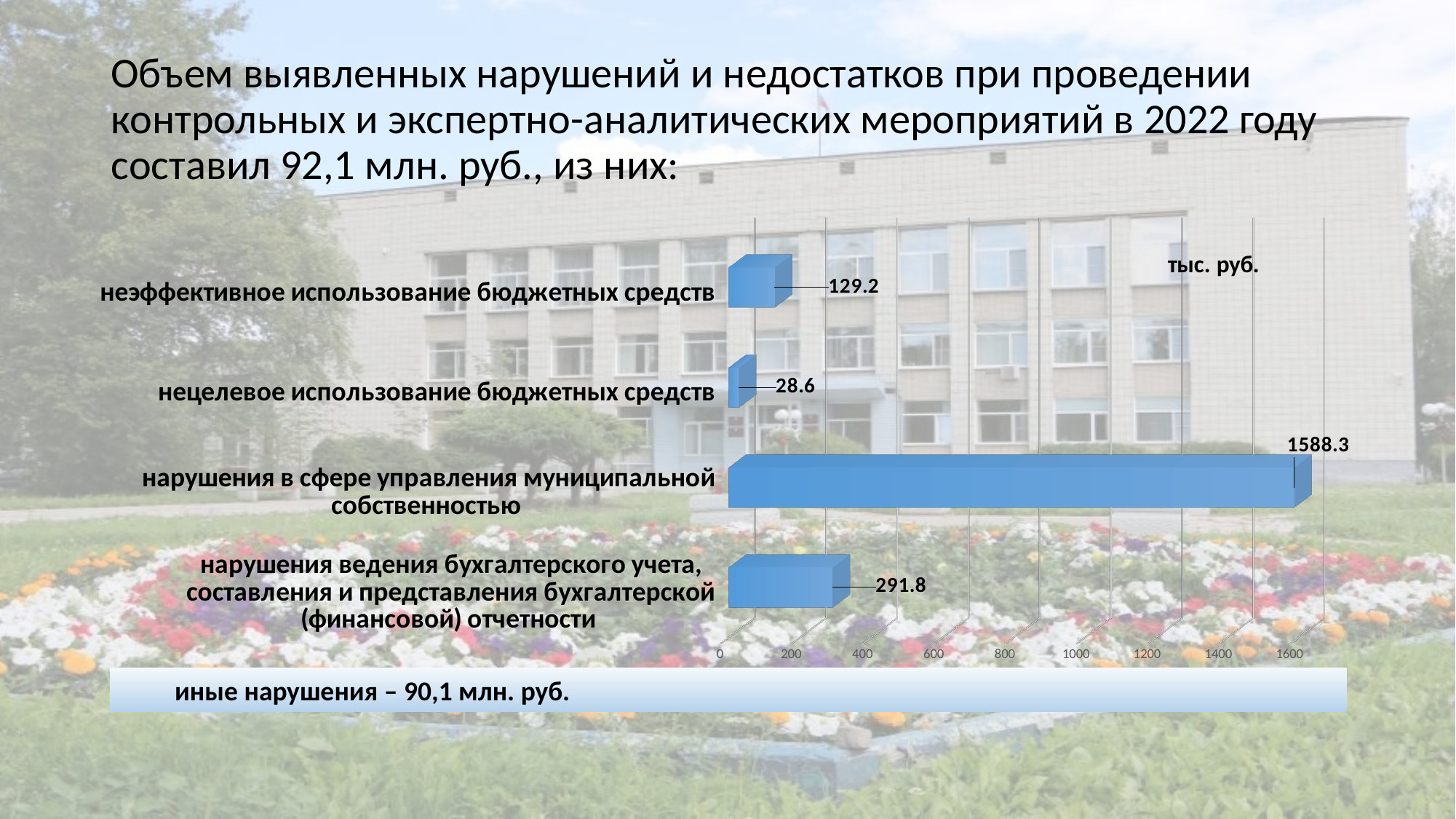

# Объем выявленных нарушений и недостатков при проведении контрольных и экспертно-аналитических мероприятий в 2022 году составил 92,1 млн. руб., из них:

[unsupported chart]

иные нарушения – 90,1 млн. руб.